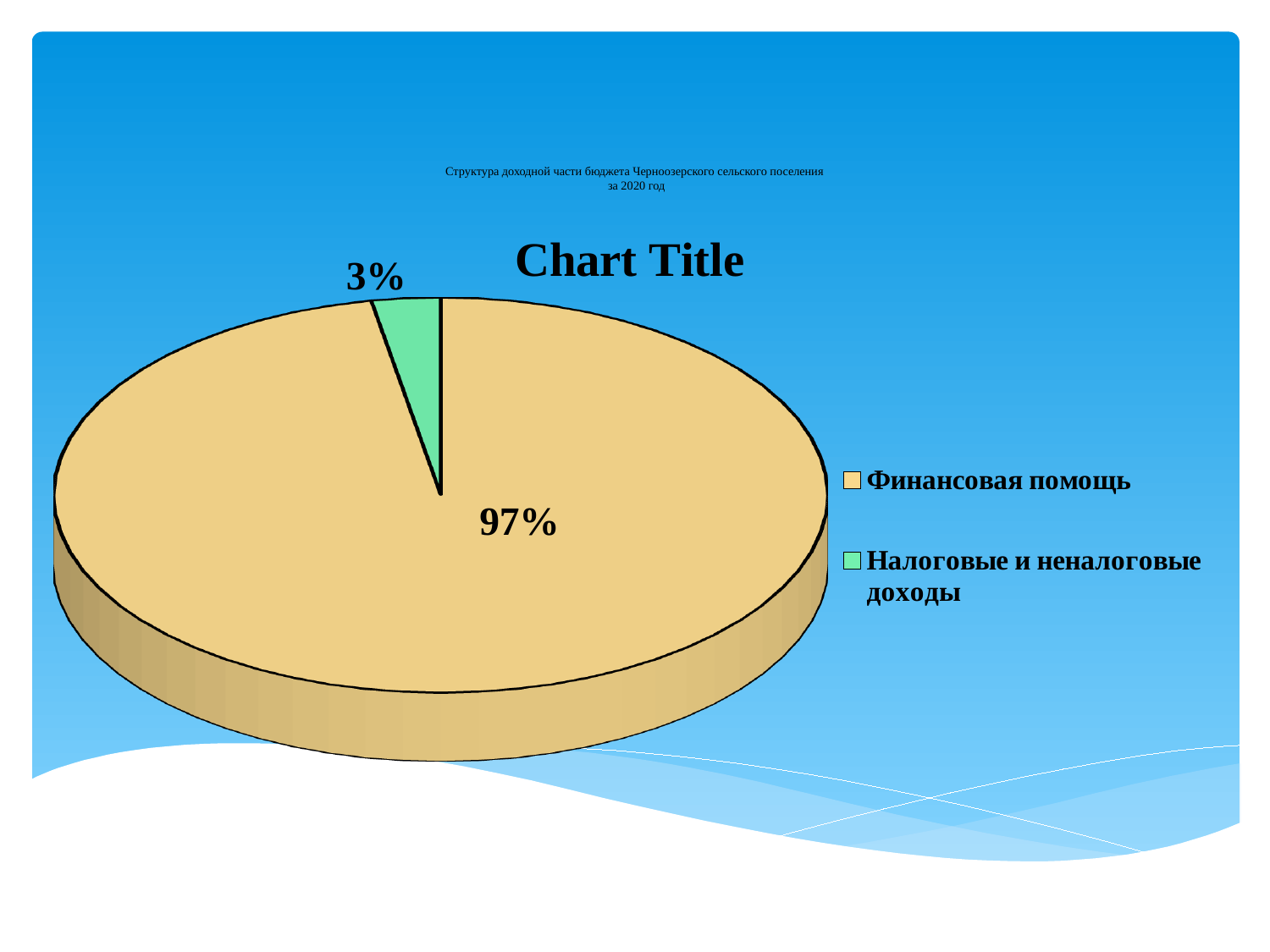

# Структура доходной части бюджета Черноозерского сельского поселения за 2020 год

[unsupported chart]

### Chart

| Category |
|---|